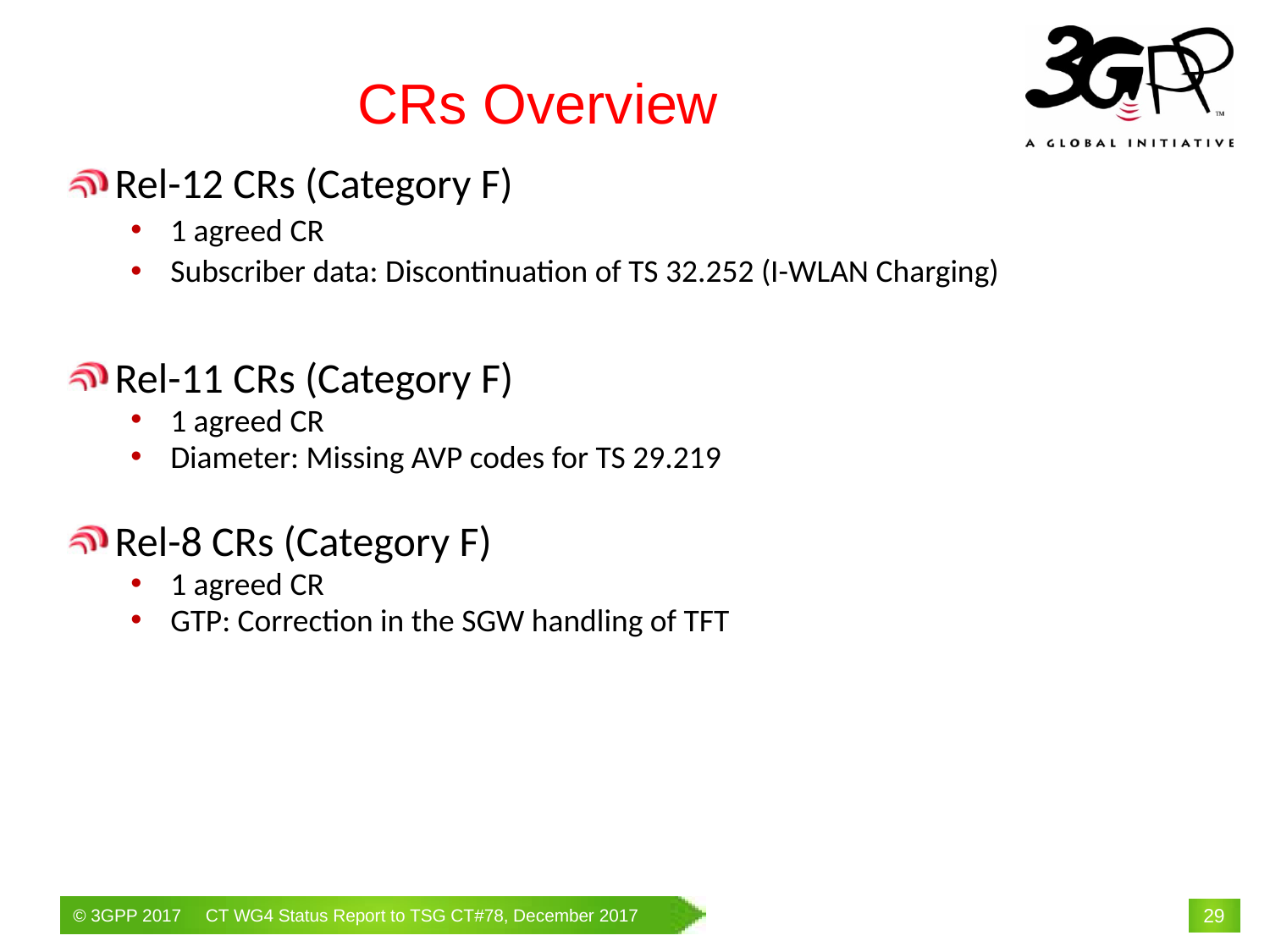

# CRs Overview
Rel-12 CRs (Category F)
1 agreed CR
Subscriber data: Discontinuation of TS 32.252 (I-WLAN Charging)

Rel-11 CRs (Category F)
1 agreed CR
Diameter: Missing AVP codes for TS 29.219

Rel-8 CRs (Category F)
1 agreed CR
GTP: Correction in the SGW handling of TFT